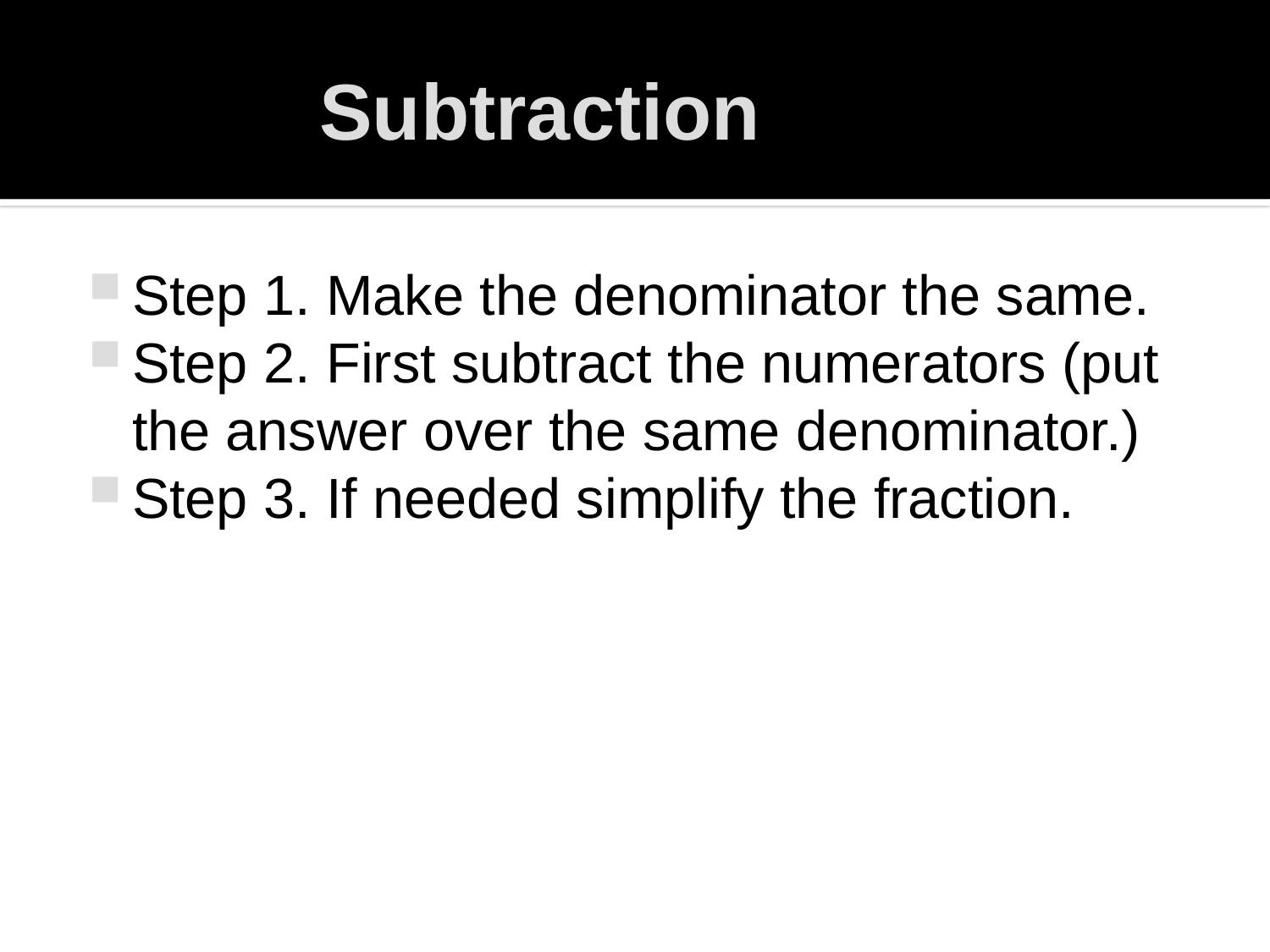

# Subtraction
Step 1. Make the denominator the same.
Step 2. First subtract the numerators (put the answer over the same denominator.)
Step 3. If needed simplify the fraction.